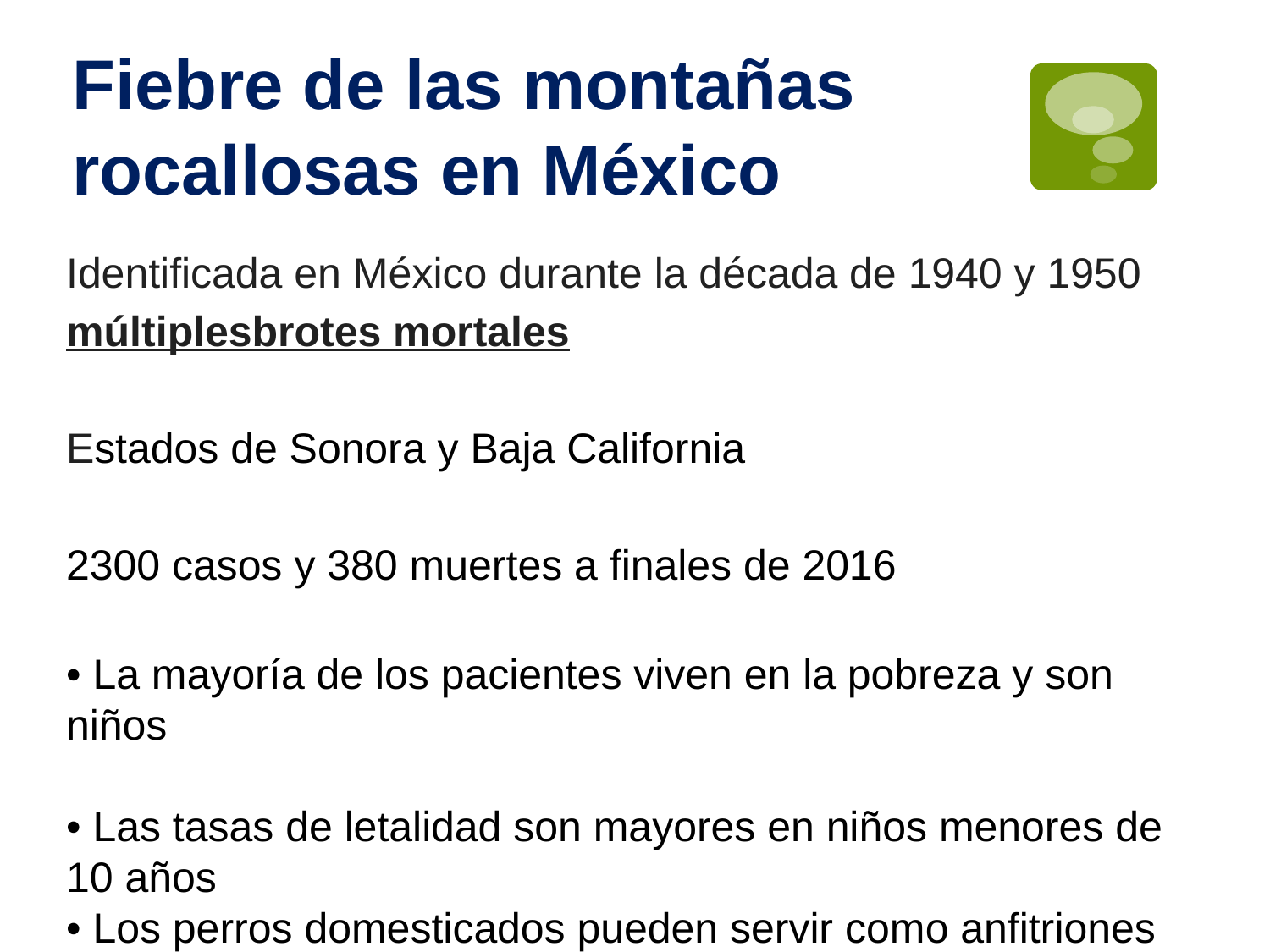

# Fiebre de las montañas rocallosas en México
Identificada en México durante la década de 1940 y 1950 múltiplesbrotes mortales

Estados de Sonora y Baja California

2300 casos y 380 muertes a finales de 2016

• La mayoría de los pacientes viven en la pobreza y son niños

• Las tasas de letalidad son mayores en niños menores de 10 años
• Los perros domesticados pueden servir como anfitriones amplificadores para R rickettsii y representan la piedra angular
anfitrión para cada una de las tres etapas de alimentación de Rhipicephalus sanguineus sensu lato, el principal
marque el vector involucrado en estos brotes
• Las epidemias en las comunidades empobrecidas son impulsadas predominantemente por las circunstancias
idénticos a los descritos por epidemiólogos mexicanos durante la década de 1940, es decir, grandes
número de perros que deambulan libremente y de garrapatas de búsqueda del huésped R sanguineus sensu lato en ajustes peridomésticos